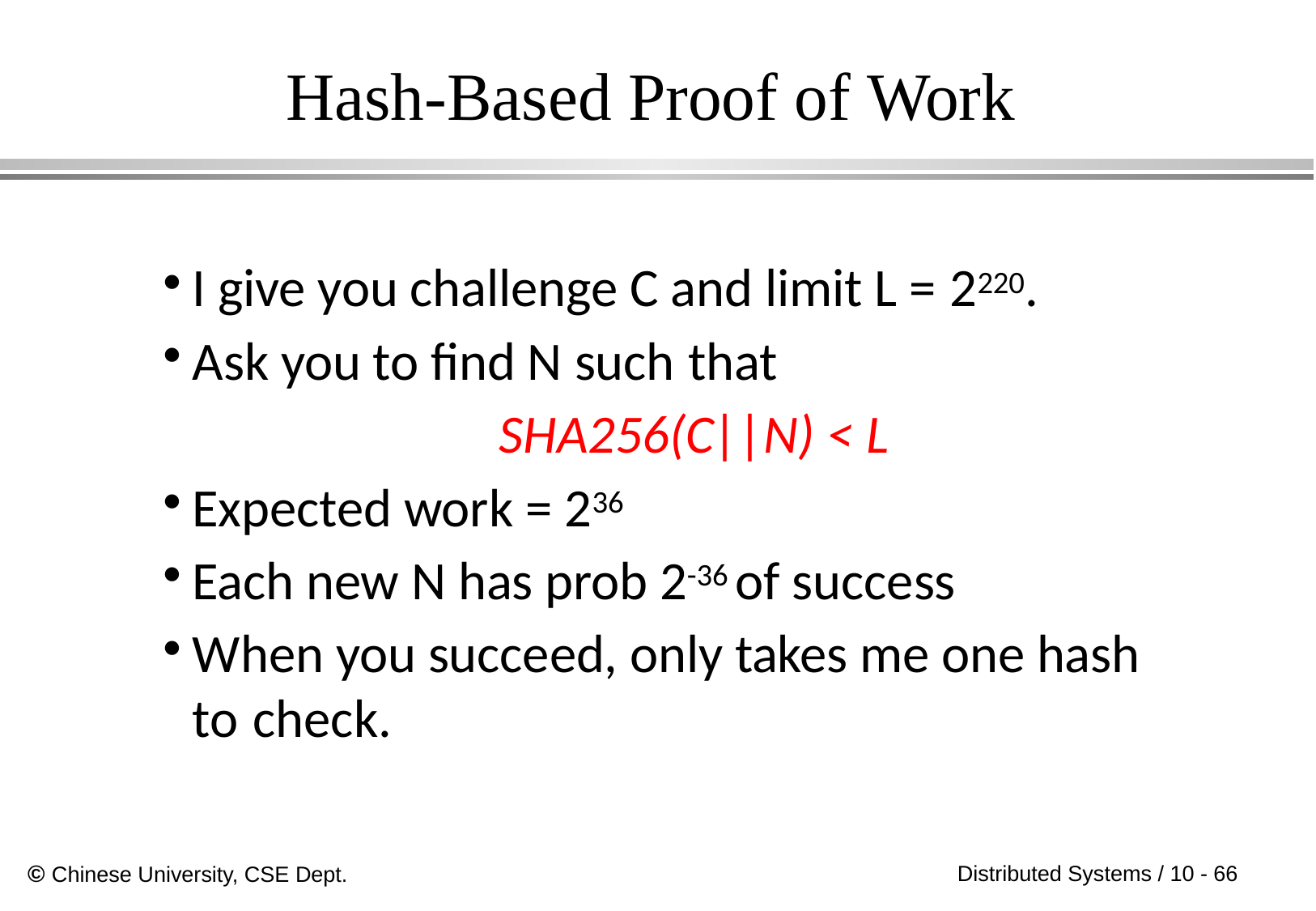

# Hash-Based Proof of Work
I give you challenge C and limit L = 2220.
Ask you to find N such that
SHA256(C||N) < L
Expected work = 236
Each new N has prob 2-36 of success
When you succeed, only takes me one hash to check.